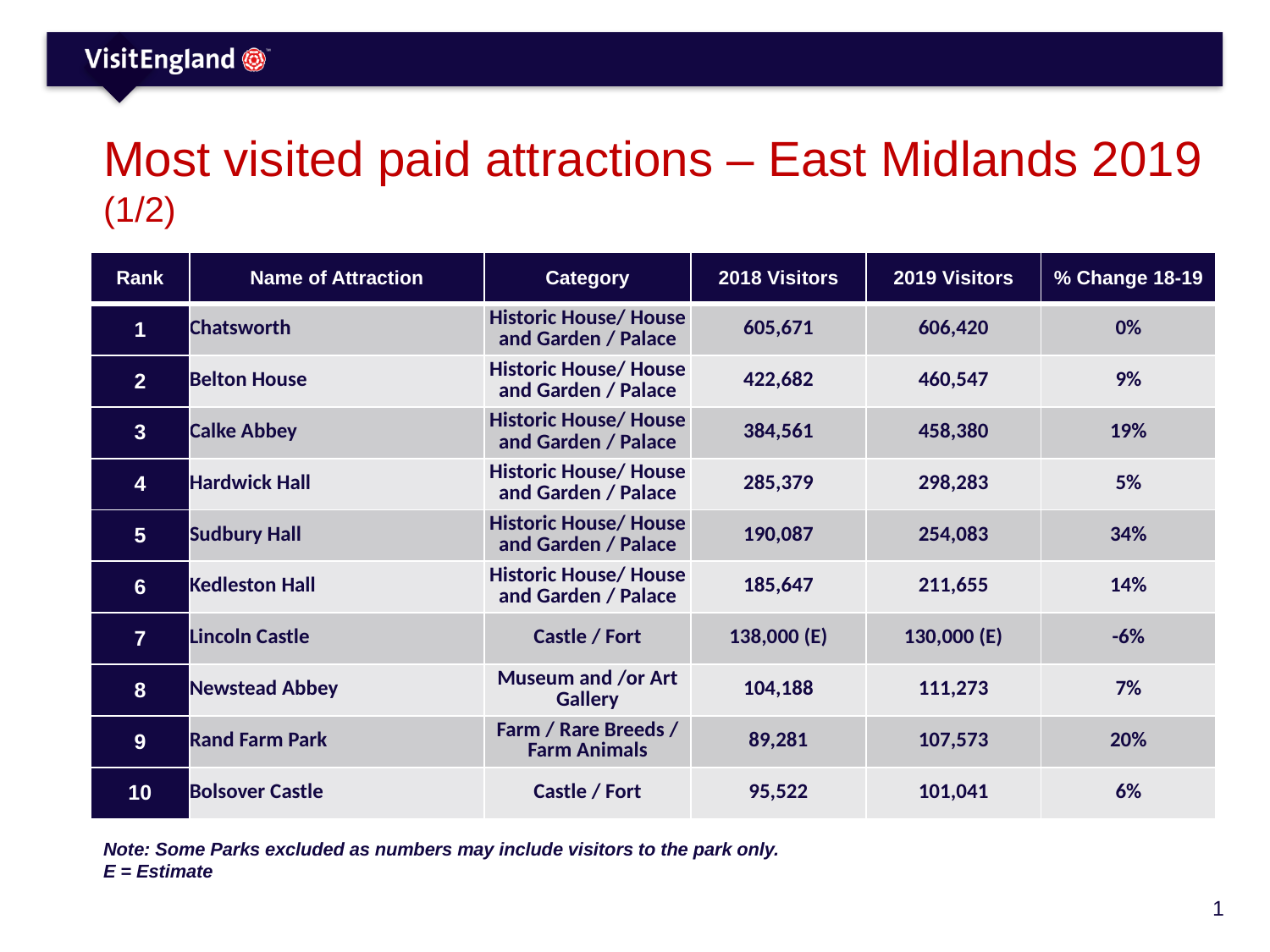

# Most visited paid attractions – East Midlands 2019 (1/2)
| Rank | Name of Attraction | Category | 2018 Visitors | 2019 Visitors | % Change 18-19 |
| --- | --- | --- | --- | --- | --- |
| 1 | Chatsworth | Historic House/ House and Garden / Palace | 605,671 | 606,420 | 0% |
| 2 | Belton House | Historic House/ House and Garden / Palace | 422,682 | 460,547 | 9% |
| 3 | Calke Abbey | Historic House/ House and Garden / Palace | 384,561 | 458,380 | 19% |
| 4 | Hardwick Hall | Historic House/ House and Garden / Palace | 285,379 | 298,283 | 5% |
| 5 | Sudbury Hall | Historic House/ House and Garden / Palace | 190,087 | 254,083 | 34% |
| 6 | Kedleston Hall | Historic House/ House and Garden / Palace | 185,647 | 211,655 | 14% |
| 7 | Lincoln Castle | Castle / Fort | 138,000 (E) | 130,000 (E) | -6% |
| 8 | Newstead Abbey | Museum and /or Art Gallery | 104,188 | 111,273 | 7% |
| 9 | Rand Farm Park | Farm / Rare Breeds / Farm Animals | 89,281 | 107,573 | 20% |
| 10 | Bolsover Castle | Castle / Fort | 95,522 | 101,041 | 6% |
Note: Some Parks excluded as numbers may include visitors to the park only.
E = Estimate